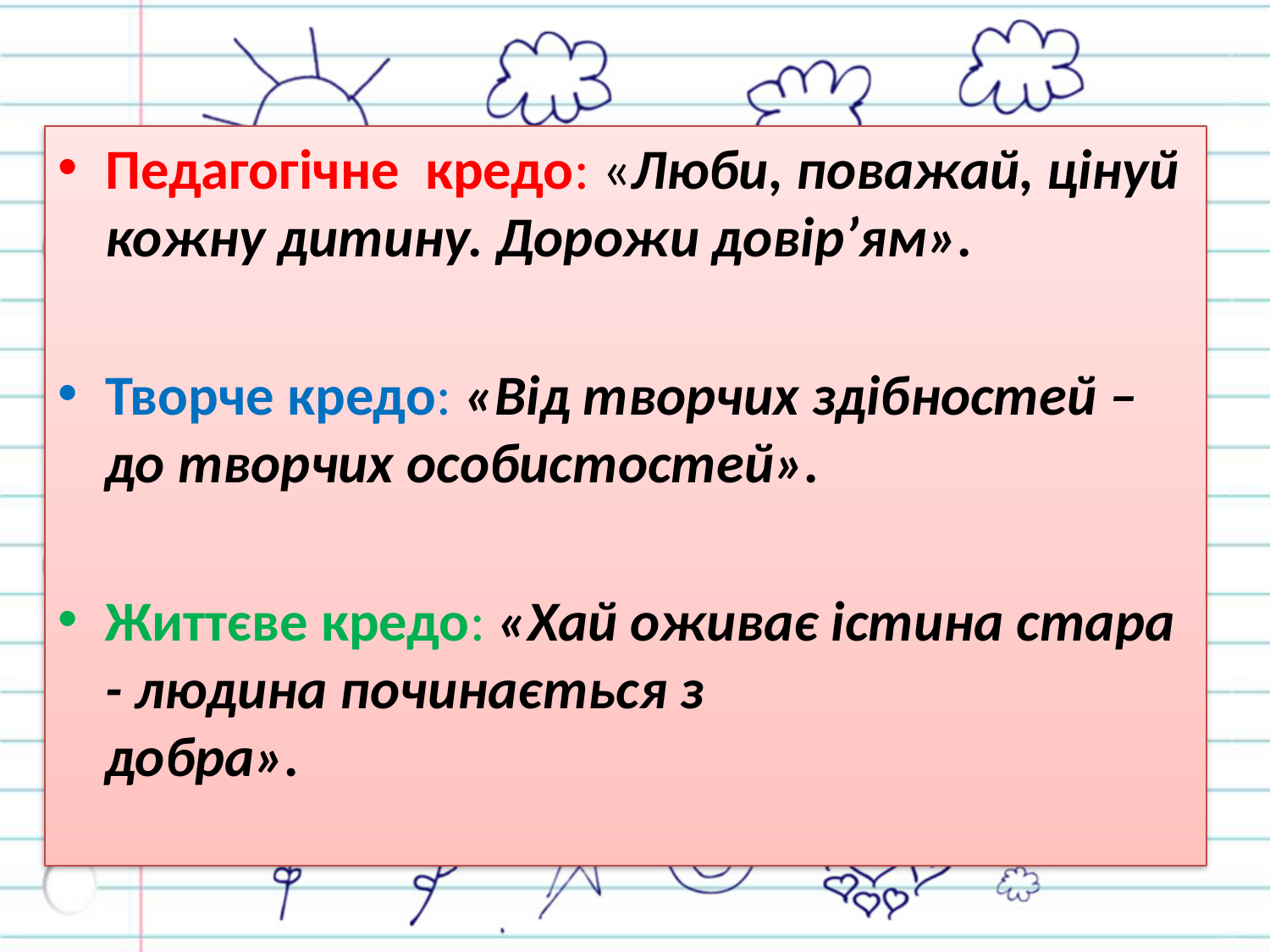

#
Педагогічне  кредо: «Люби, поважай, цінуй кожну дитину. Дорожи довір’ям».

Творче кредо: «Від творчих здібностей – до творчих особистостей».

Життєве кредо: «Хай оживає істина стара - людина починається з                                   добра».